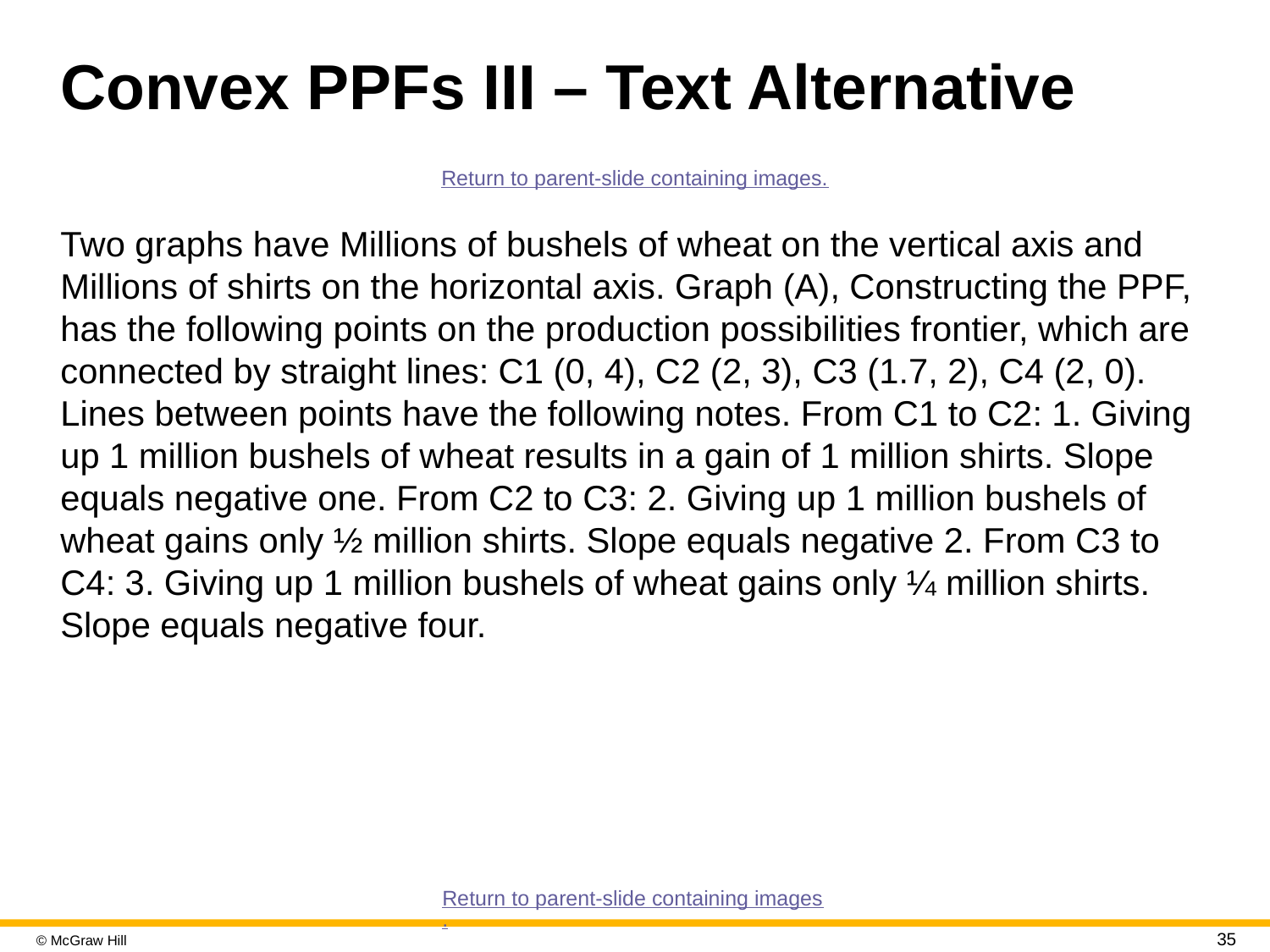

# Convex PPFs III – Text Alternative
Return to parent-slide containing images.
Two graphs have Millions of bushels of wheat on the vertical axis and Millions of shirts on the horizontal axis. Graph (A), Constructing the PPF, has the following points on the production possibilities frontier, which are connected by straight lines: C1 (0, 4), C2 (2, 3), C3 (1.7, 2), C4 (2, 0). Lines between points have the following notes. From C1 to C2: 1. Giving up 1 million bushels of wheat results in a gain of 1 million shirts. Slope equals negative one. From C2 to C3: 2. Giving up 1 million bushels of wheat gains only ½ million shirts. Slope equals negative 2. From C3 to C4: 3. Giving up 1 million bushels of wheat gains only ¼ million shirts. Slope equals negative four.
Return to parent-slide containing images.